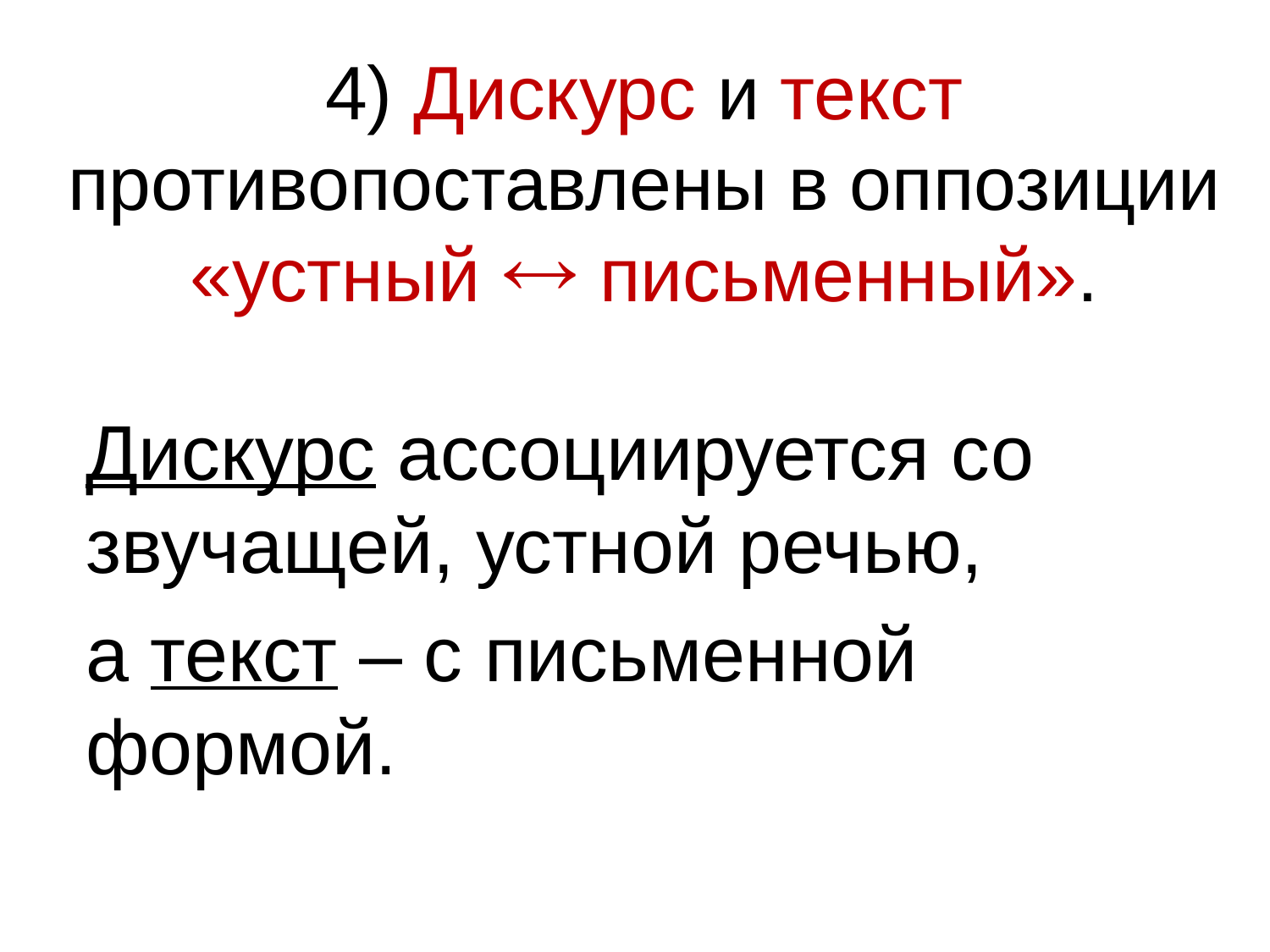

4) Дискурс и текст противопоставлены в оппозиции «устный ↔ письменный».
Дискурс ассоциируется со звучащей, устной речью,
а текст – с письменной формой.